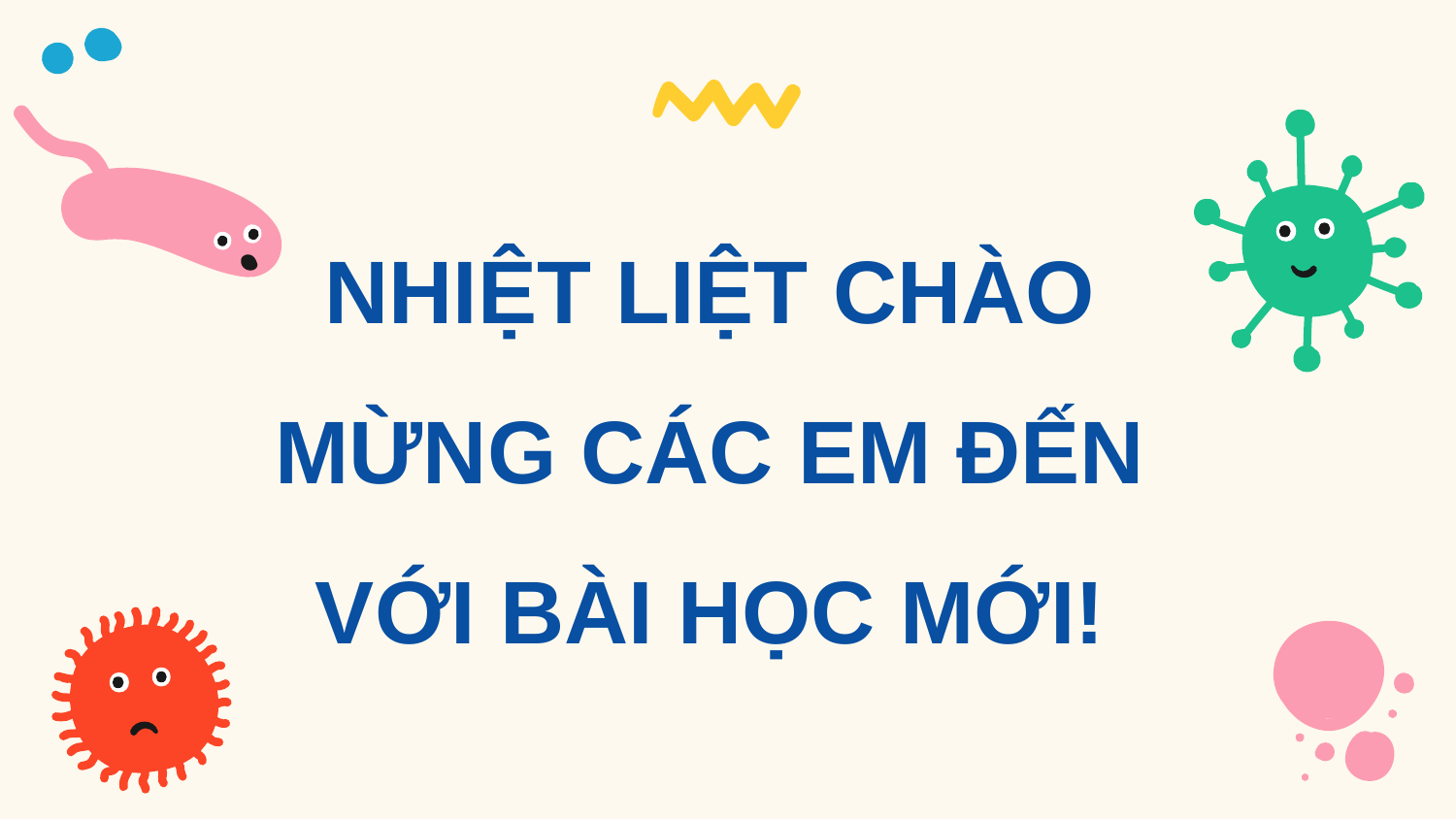

NHIỆT LIỆT CHÀO MỪNG CÁC EM ĐẾN VỚI BÀI HỌC MỚI!